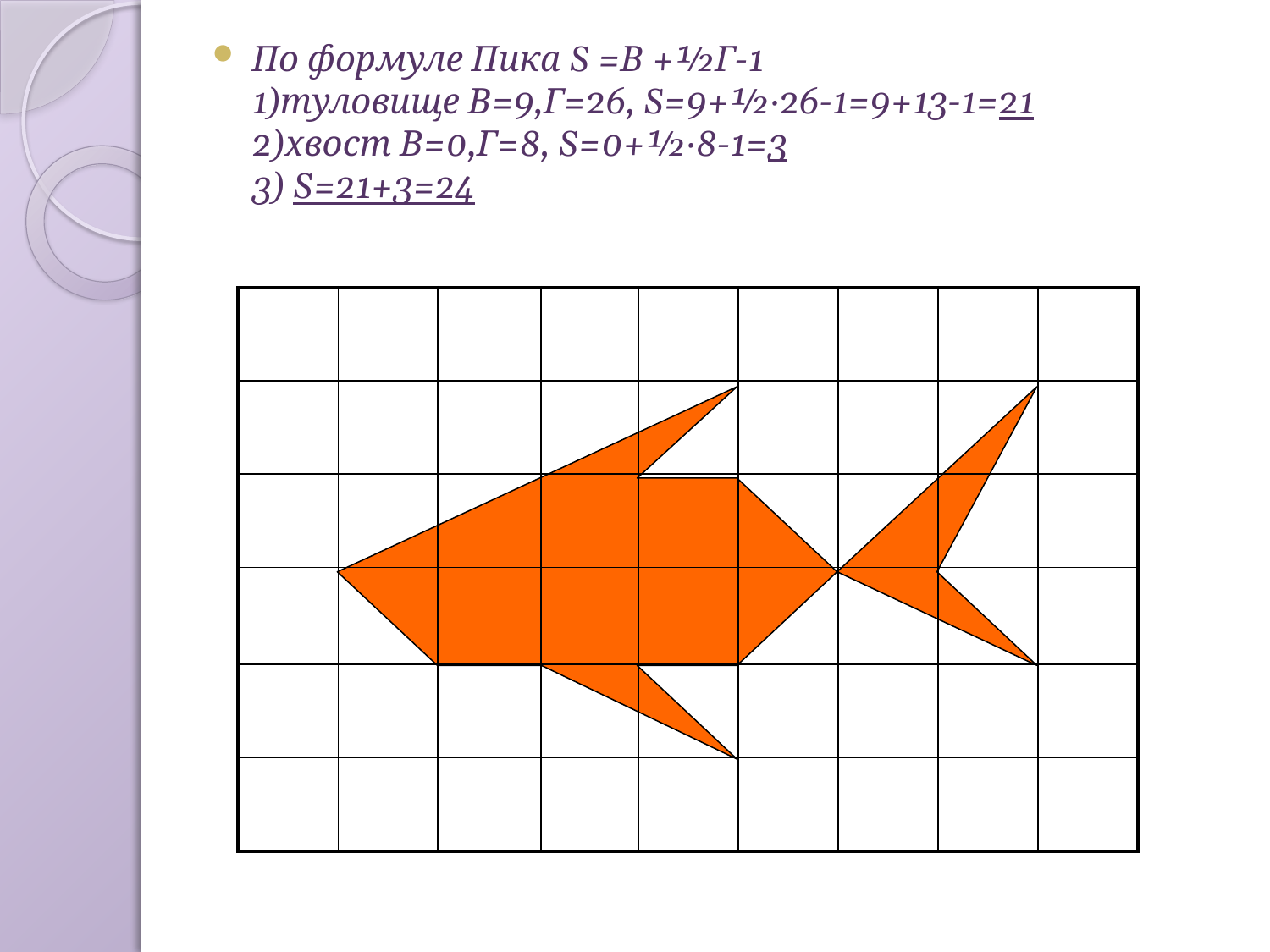

По формуле Пика S =В +½Г-1
1)туловище В=9,Г=26, S=9+½·26-1=9+13-1=21
2)хвост В=0,Г=8, S=0+½·8-1=3
3) S=21+3=24
|  |  |  |  |  |  |  |  |  |
| --- | --- | --- | --- | --- | --- | --- | --- | --- |
|  |  |  |  |  |  |  |  |  |
|  |  |  |  |  |  |  |  |  |
|  |  |  |  |  |  |  |  |  |
|  |  |  |  |  |  |  |  |  |
|  |  |  |  |  |  |  |  |  |